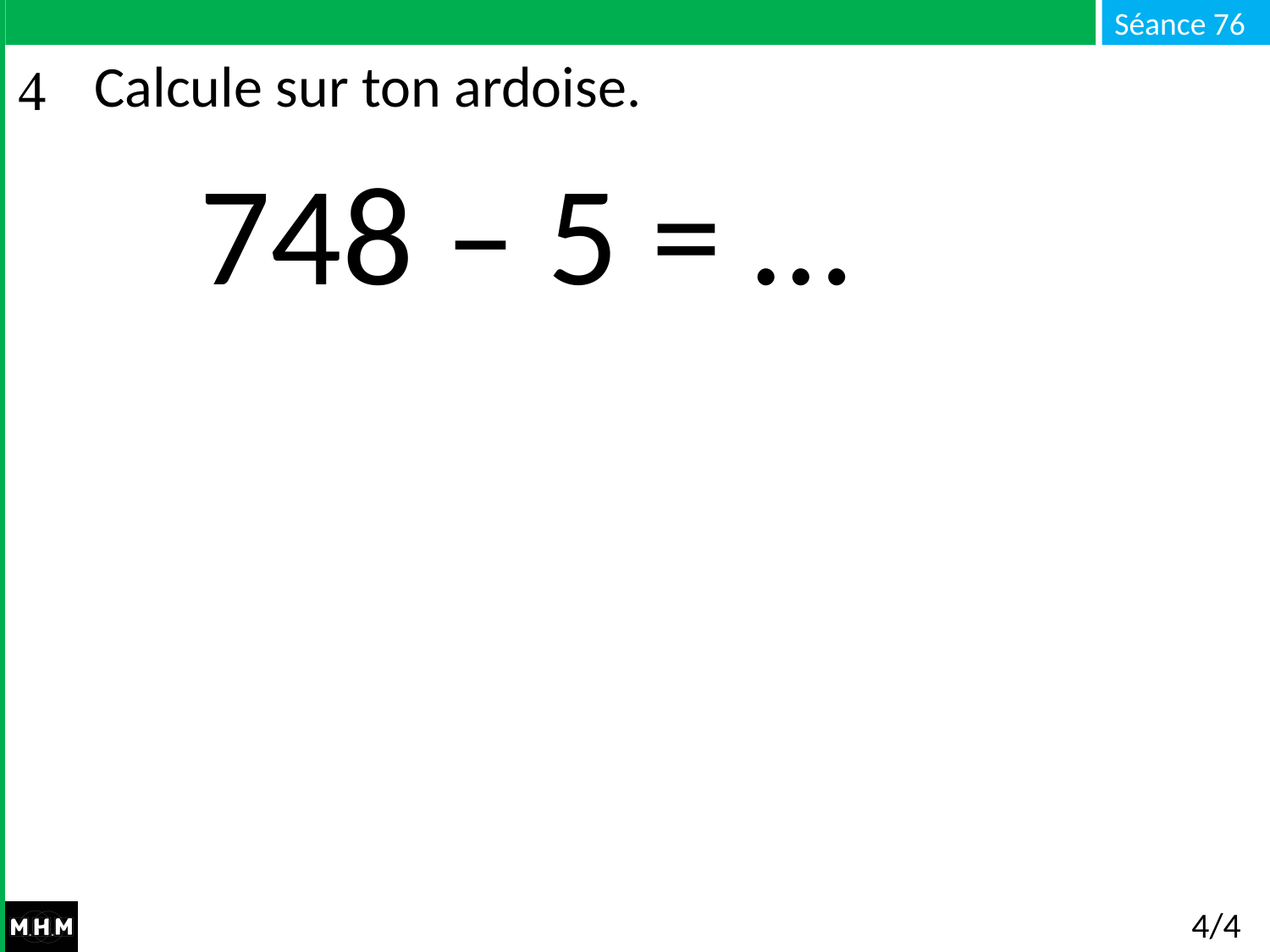

# Calcule sur ton ardoise.
748 – 5 = …
4/4